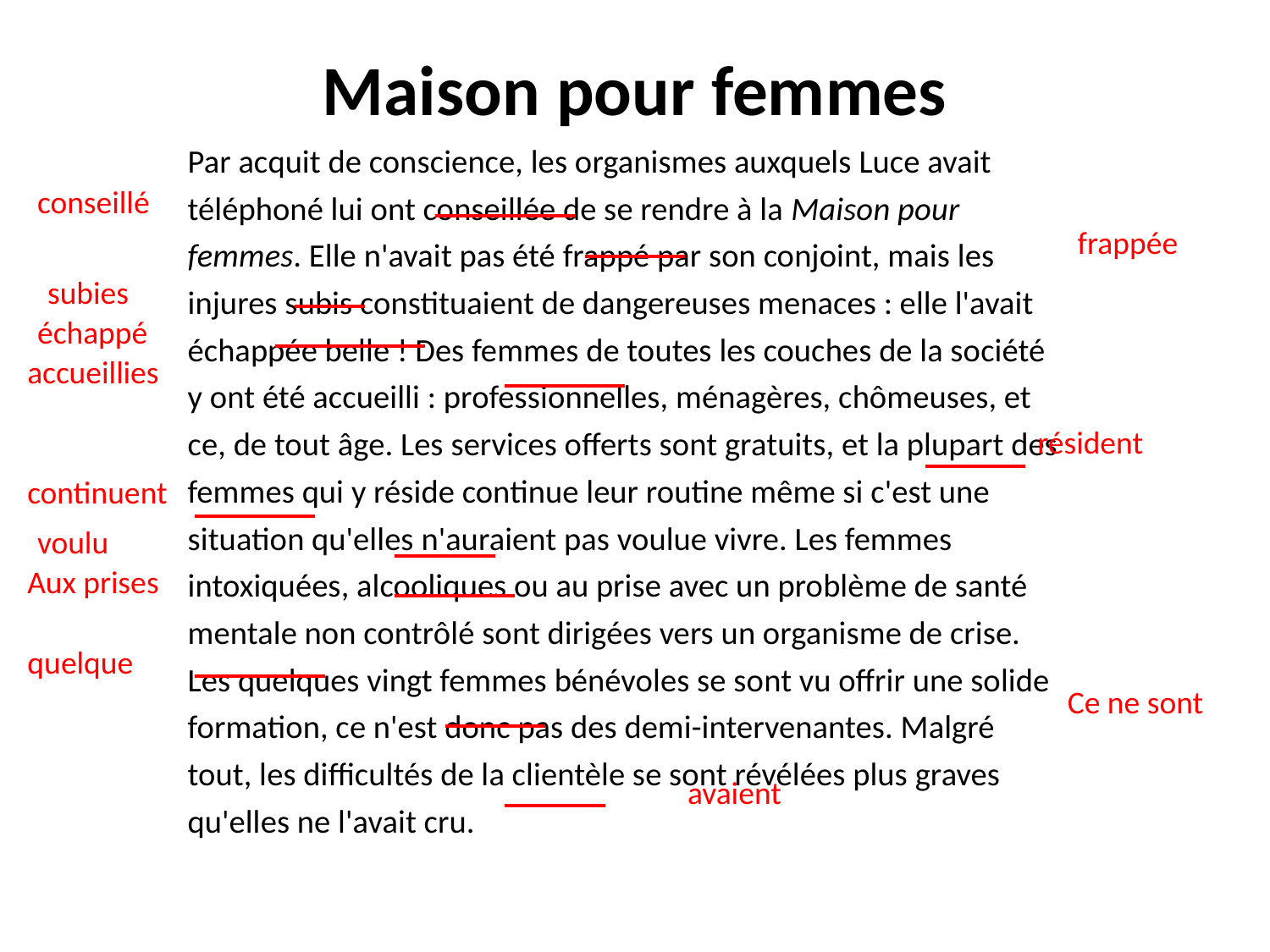

# Maison pour femmes
Par acquit de conscience, les organismes auxquels Luce avait téléphoné lui ont conseillée de se rendre à la Maison pour femmes. Elle n'avait pas été frappé par son conjoint, mais les injures subis constituaient de dangereuses menaces : elle l'avait échappée belle ! Des femmes de toutes les couches de la société y ont été accueilli : professionnelles, ménagères, chômeuses, et ce, de tout âge. Les services offerts sont gratuits, et la plupart des femmes qui y réside continue leur routine même si c'est une situation qu'elles n'auraient pas voulue vivre. Les femmes intoxiquées, alcooliques ou au prise avec un problème de santé mentale non contrôlé sont dirigées vers un organisme de crise. Les quelques vingt femmes bénévoles se sont vu offrir une solide formation, ce n'est donc pas des demi-intervenantes. Malgré tout, les difficultés de la clientèle se sont révélées plus graves qu'elles ne l'avait cru.
conseillé
frappée
subies
échappé
accueillies
résident
continuent
voulu
Aux prises
quelque
Ce ne sont
avaient